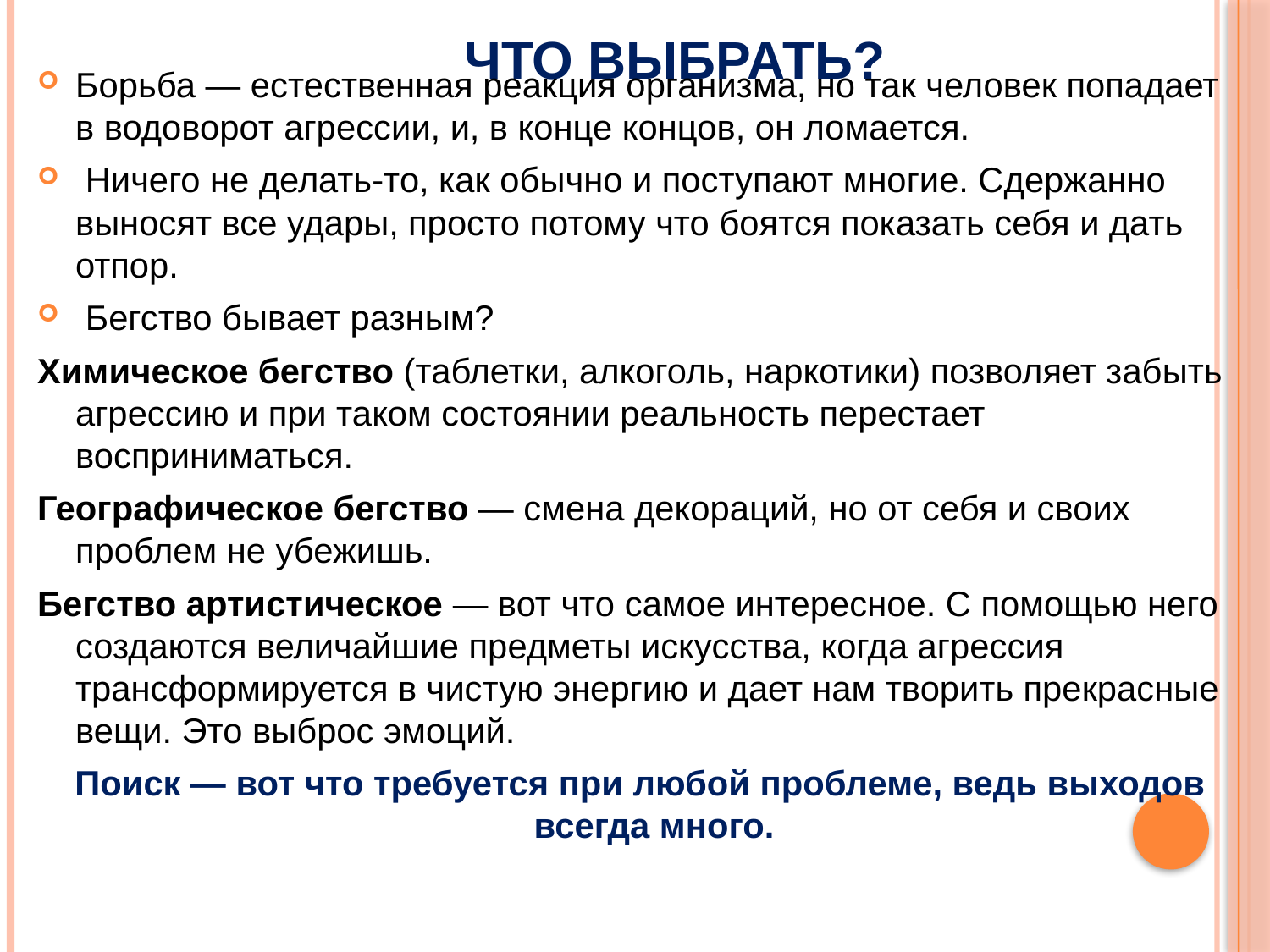

# Что выбрать?
Борьба — естественная реакция организма, но так человек попадает в водоворот агрессии, и, в конце концов, он ломается.
 Ничего не делать-то, как обычно и поступают многие. Сдержанно выносят все удары, просто потому что боятся показать себя и дать отпор.
 Бегство бывает разным?
Химическое бегство (таблетки, алкоголь, наркотики) позволяет забыть агрессию и при таком состоянии реальность перестает восприниматься.
Географическое бегство — смена декораций, но от себя и своих проблем не убежишь.
Бегство артистическое — вот что самое интересное. С помощью него создаются величайшие предметы искусства, когда агрессия трансформируется в чистую энергию и дает нам творить прекрасные вещи. Это выброс эмоций.
 Поиск — вот что требуется при любой проблеме, ведь выходов всегда много.